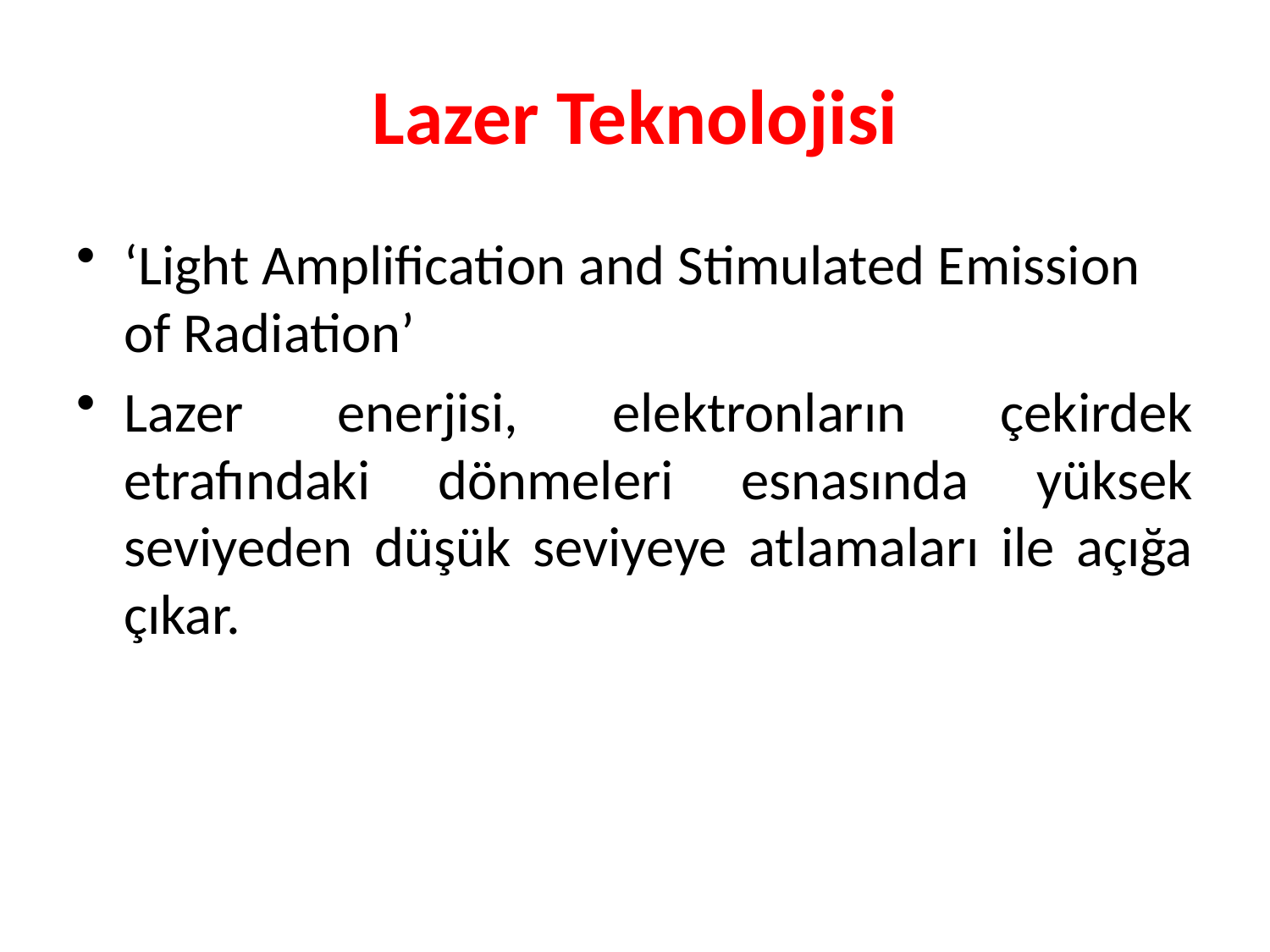

# Lazer Teknolojisi
‘Light Amplification and Stimulated Emission of Radiation’
Lazer enerjisi, elektronların çekirdek etrafındaki dönmeleri esnasında yüksek seviyeden düşük seviyeye atlamaları ile açığa çıkar.